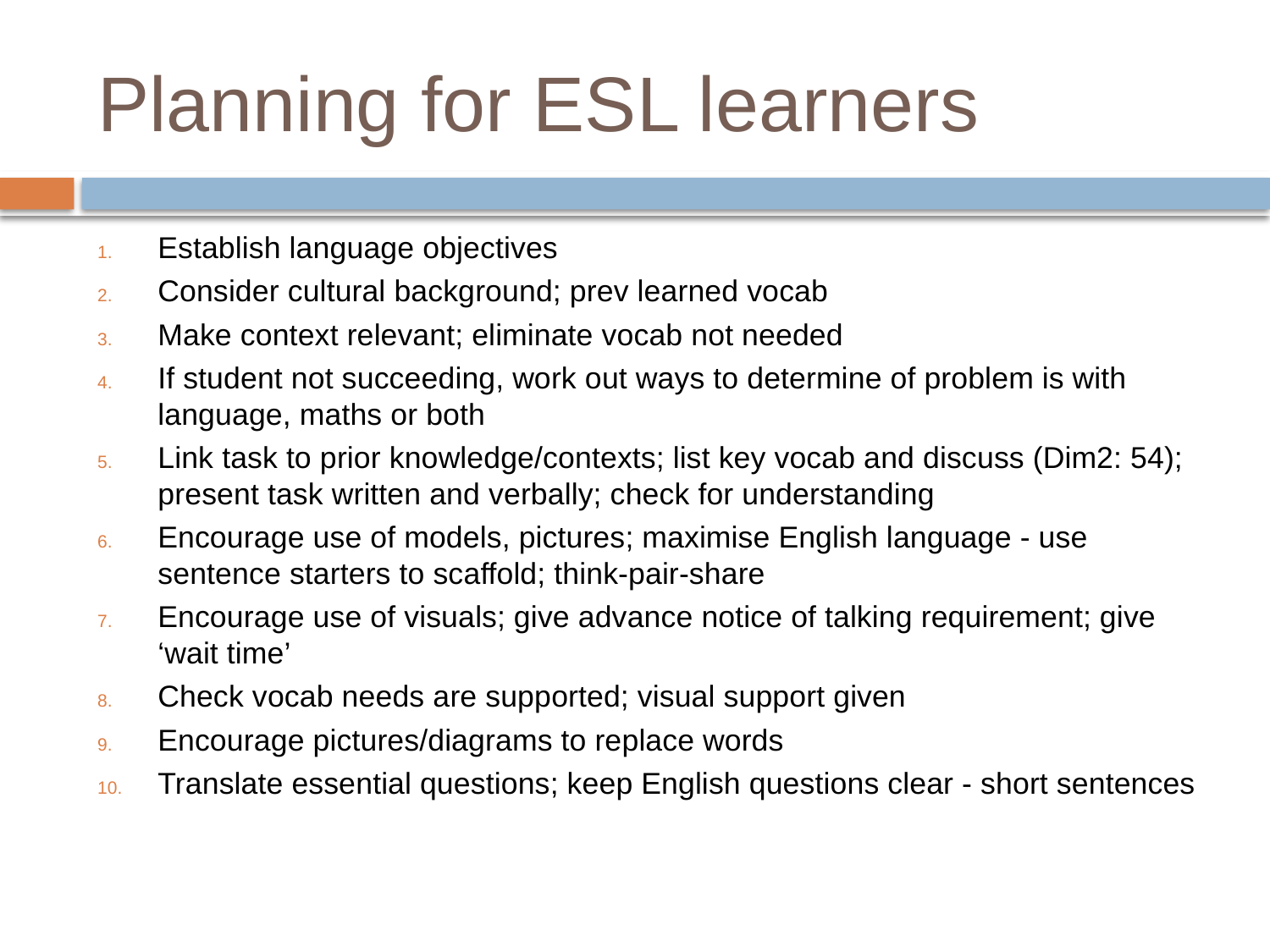

# Planning for ESL learners
Establish language objectives
Consider cultural background; prev learned vocab
Make context relevant; eliminate vocab not needed
If student not succeeding, work out ways to determine of problem is with language, maths or both
Link task to prior knowledge/contexts; list key vocab and discuss (Dim2: 54); present task written and verbally; check for understanding
Encourage use of models, pictures; maximise English language - use sentence starters to scaffold; think-pair-share
Encourage use of visuals; give advance notice of talking requirement; give ‘wait time’
Check vocab needs are supported; visual support given
Encourage pictures/diagrams to replace words
Translate essential questions; keep English questions clear - short sentences